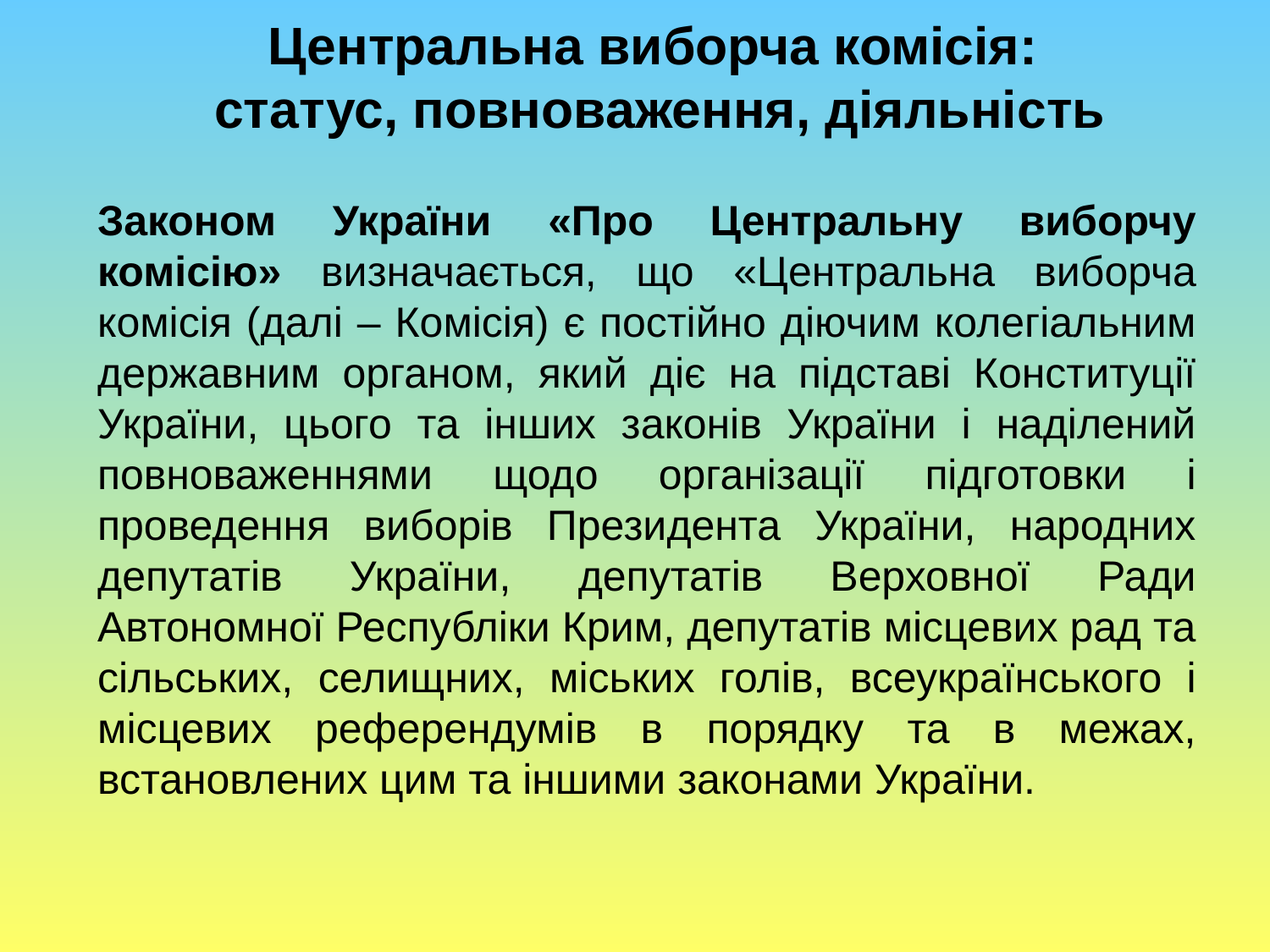

# Центральна виборча комісія: статус, повноваження, діяльність
	Законом України «Про Центральну виборчу комісію» визначається, що «Центральна виборча комісія (далі – Комісія) є постійно діючим колегіальним державним органом, який діє на підставі Конституції України, цього та інших законів України і наділений повноваженнями щодо організації підготовки і проведення виборів Президента України, народних депутатів України, депутатів Верховної Ради Автономної Республіки Крим, депутатів місцевих рад та сільських, селищних, міських голів, всеукраїнського і місцевих референдумів в порядку та в межах, встановлених цим та іншими законами України.